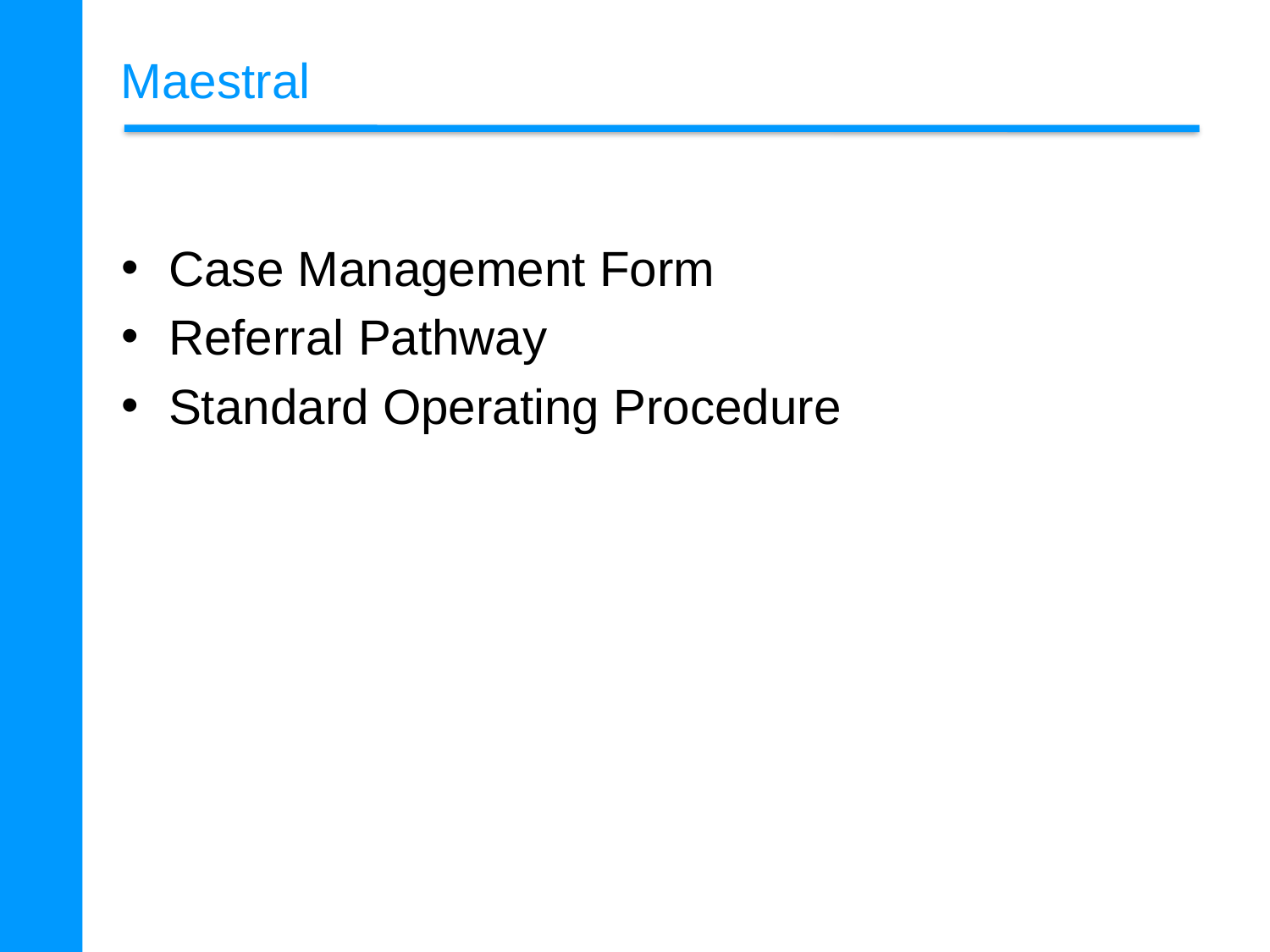

# Maestral
Case Management Form
Referral Pathway
Standard Operating Procedure